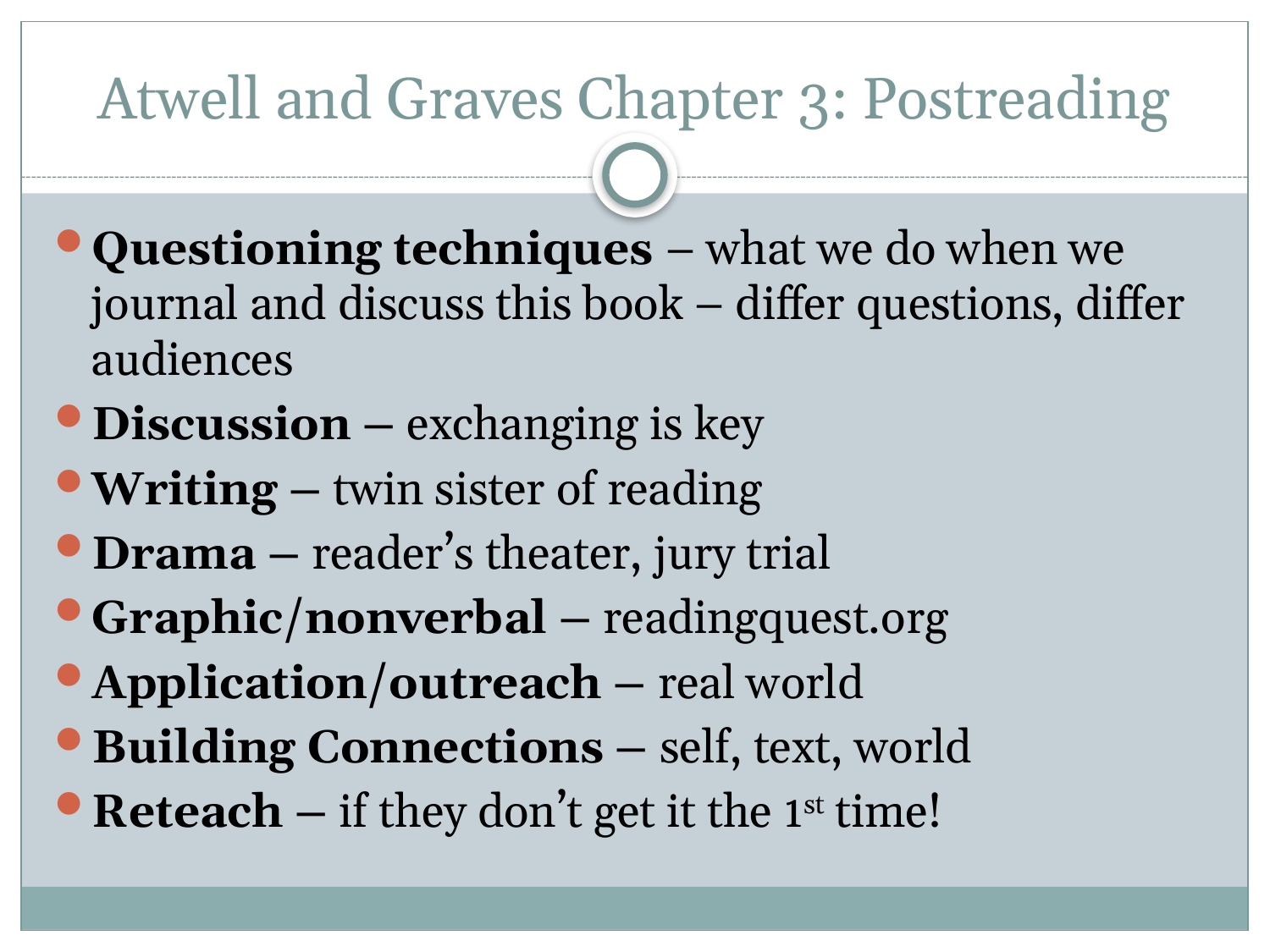

# Atwell and Graves Chapter 3: Postreading
Questioning techniques – what we do when we journal and discuss this book – differ questions, differ audiences
Discussion – exchanging is key
Writing – twin sister of reading
Drama – reader’s theater, jury trial
Graphic/nonverbal – readingquest.org
Application/outreach – real world
Building Connections – self, text, world
Reteach – if they don’t get it the 1st time!